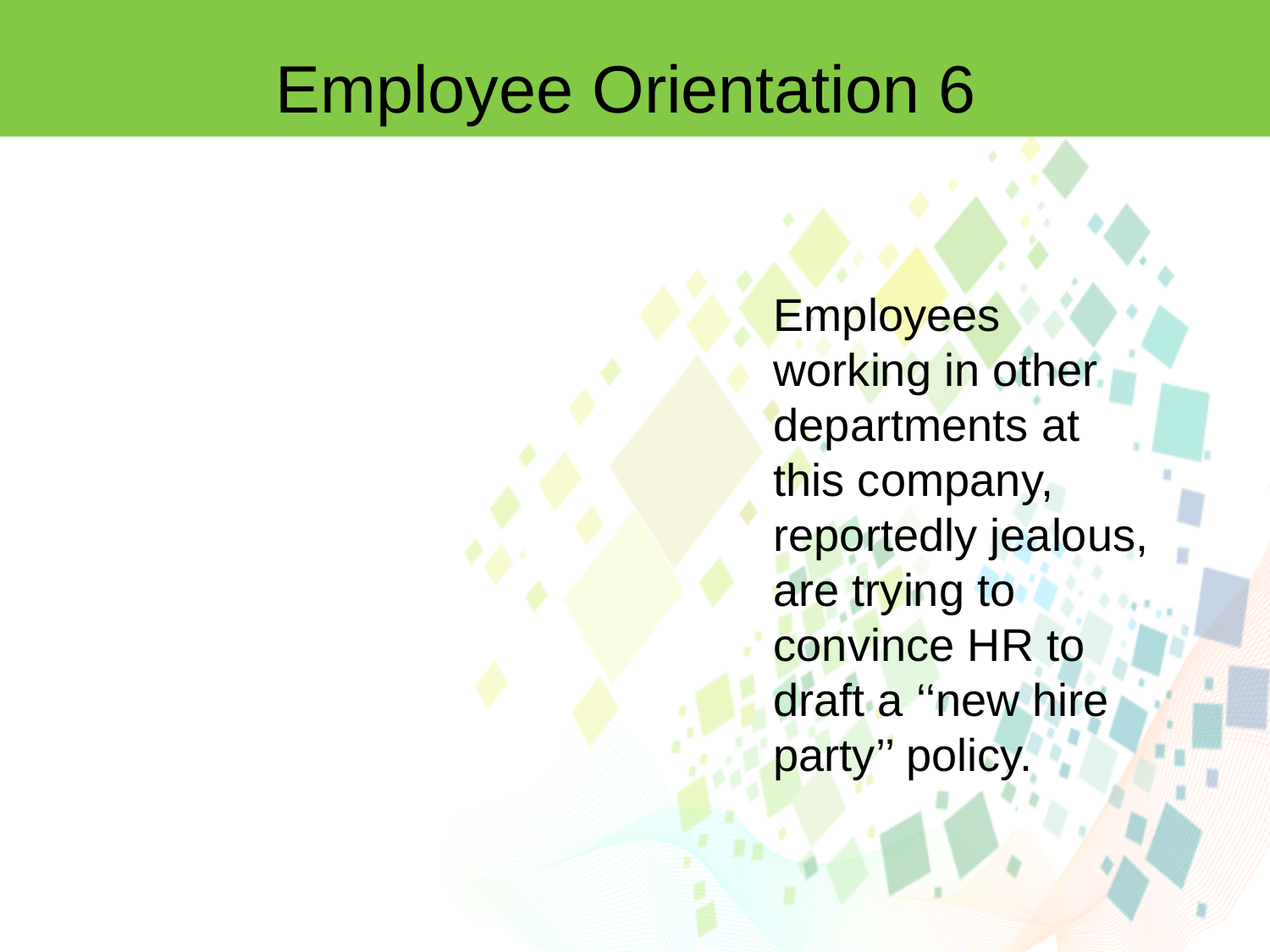

Employee Orientation 6
Employees working in other departments at this company, reportedly jealous, are trying to convince HR to draft a ‘‘new hire party’’ policy.